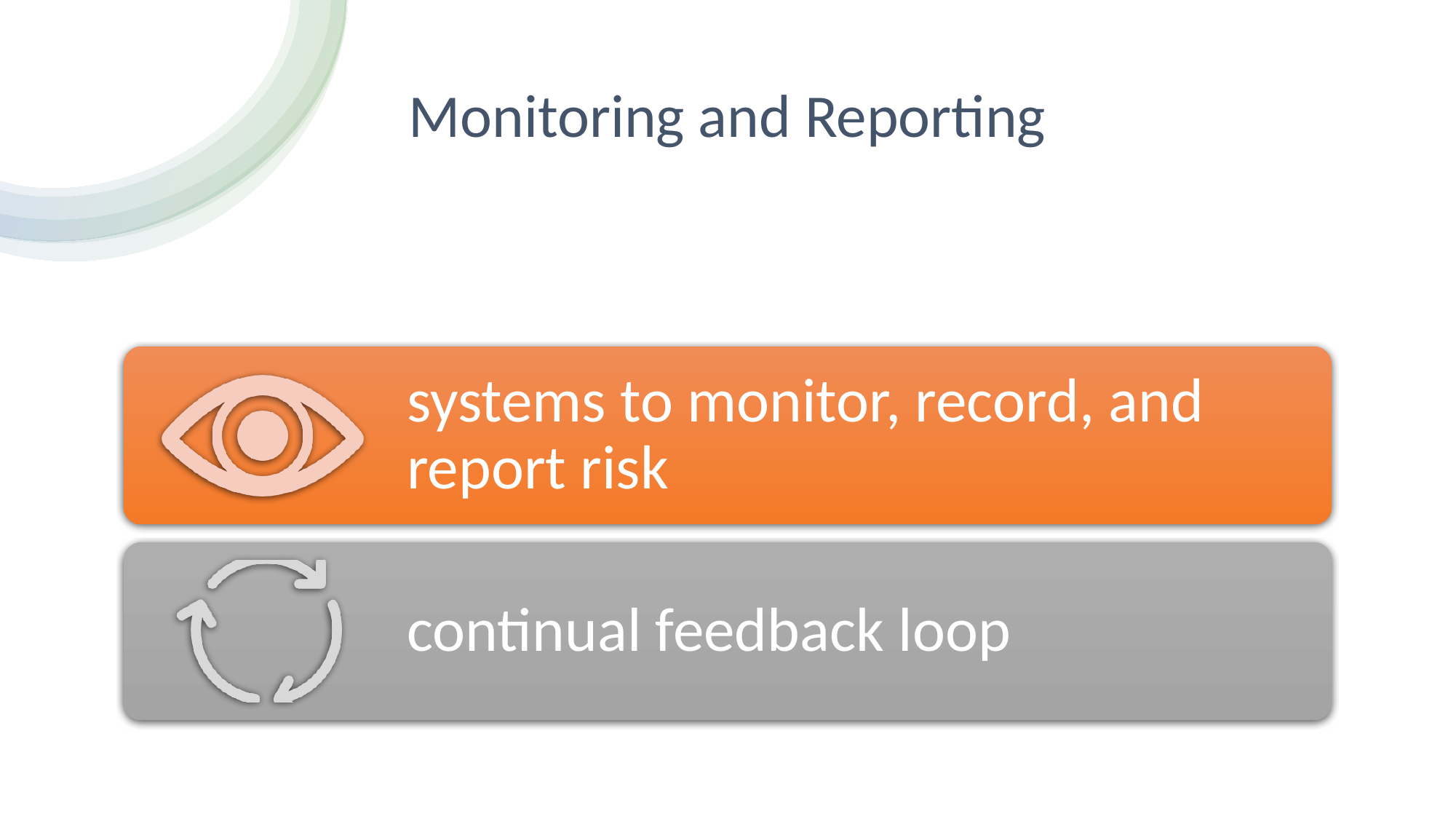

# Monitoring and Reporting
systems to monitor, record, and report risk
continual feedback loop